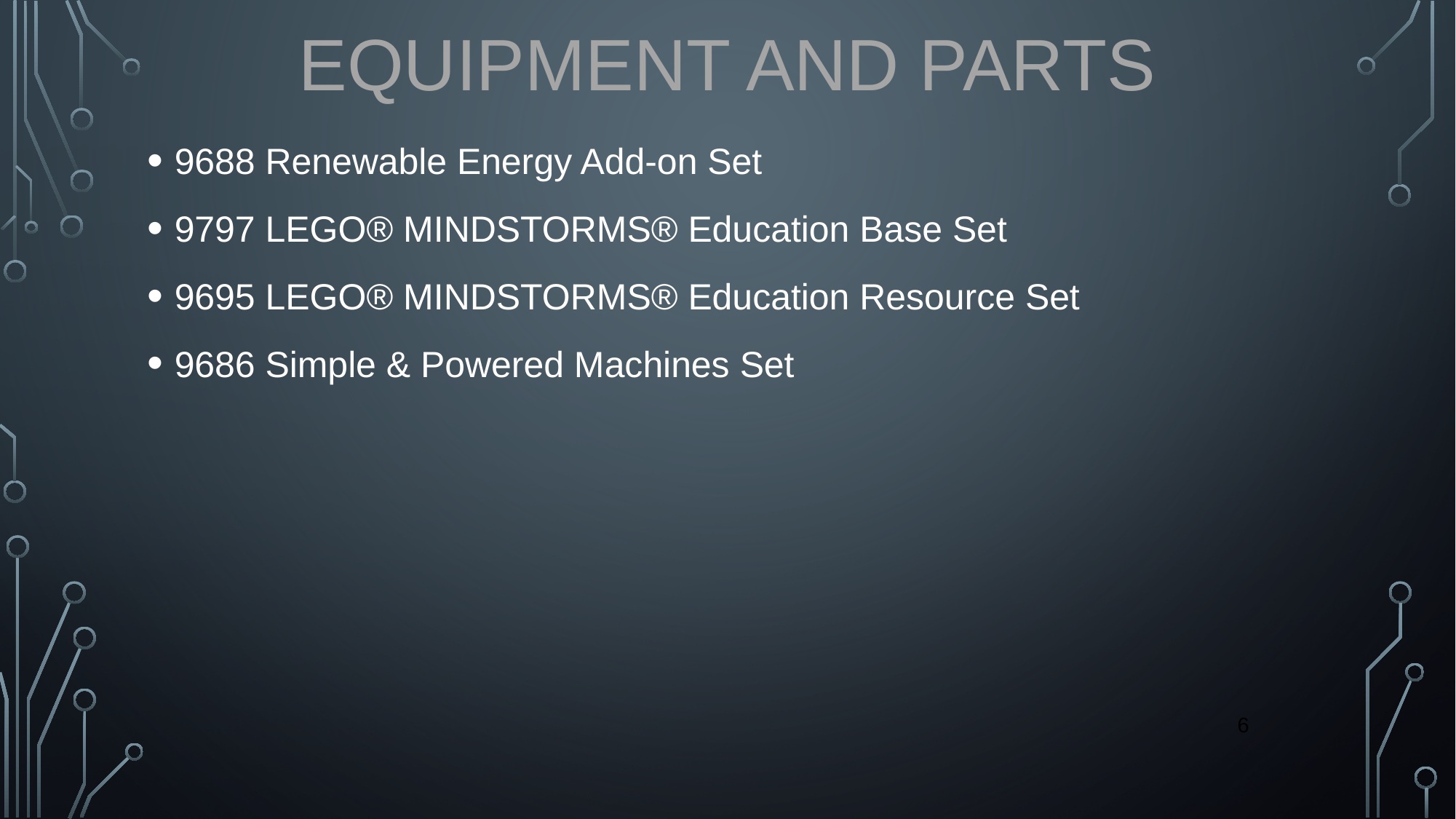

# EQUIPMENT AND PARTS
9688 Renewable Energy Add-on Set
9797 LEGO® MINDSTORMS® Education Base Set
9695 LEGO® MINDSTORMS® Education Resource Set
9686 Simple & Powered Machines Set

6